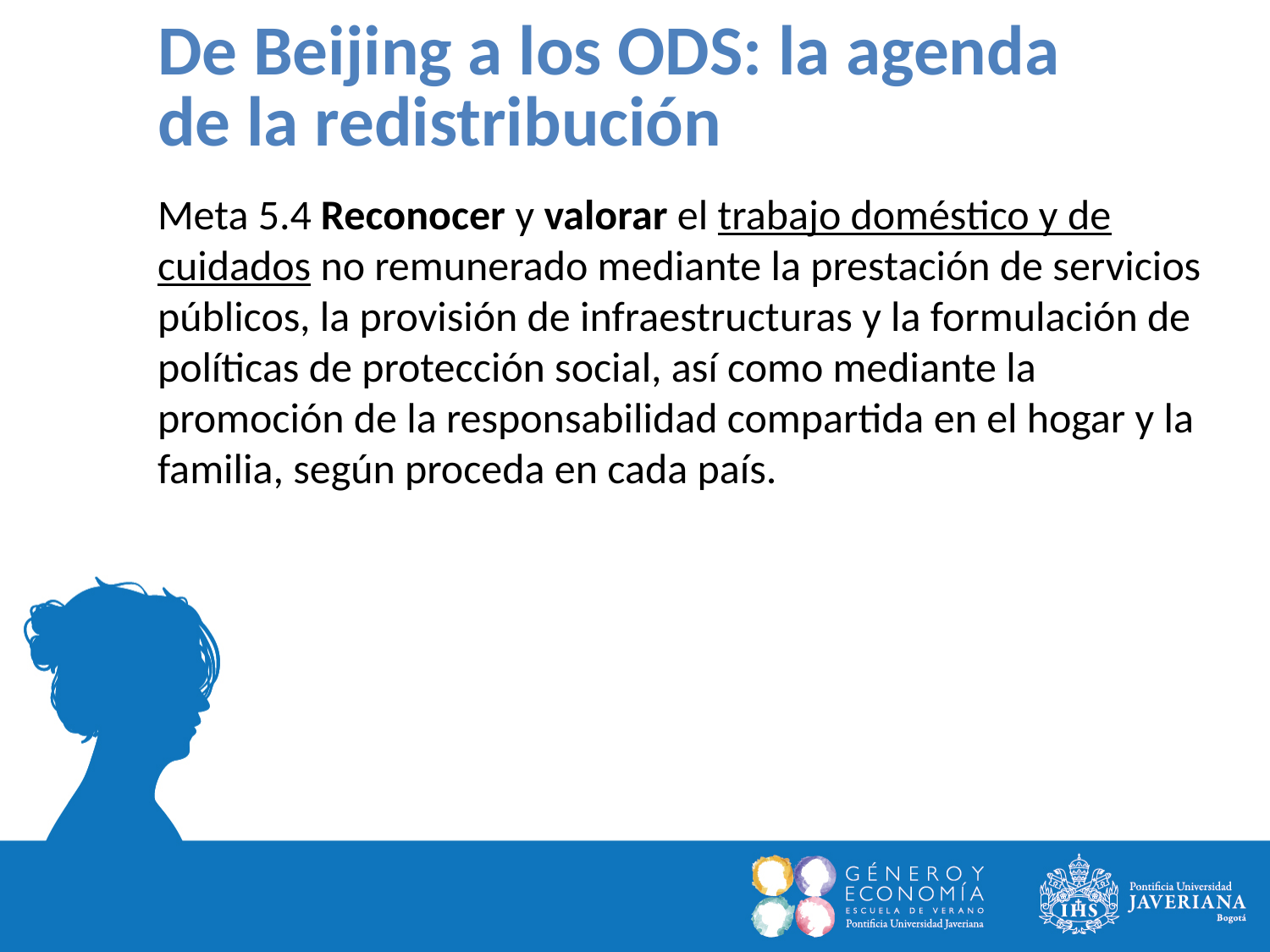

De Beijing a los ODS: la agenda de la redistribución
Meta 5.4 Reconocer y valorar el trabajo doméstico y de cuidados no remunerado mediante la prestación de servicios públicos, la provisión de infraestructuras y la formulación de políticas de protección social, así como mediante la promoción de la responsabilidad compartida en el hogar y la familia, según proceda en cada país.